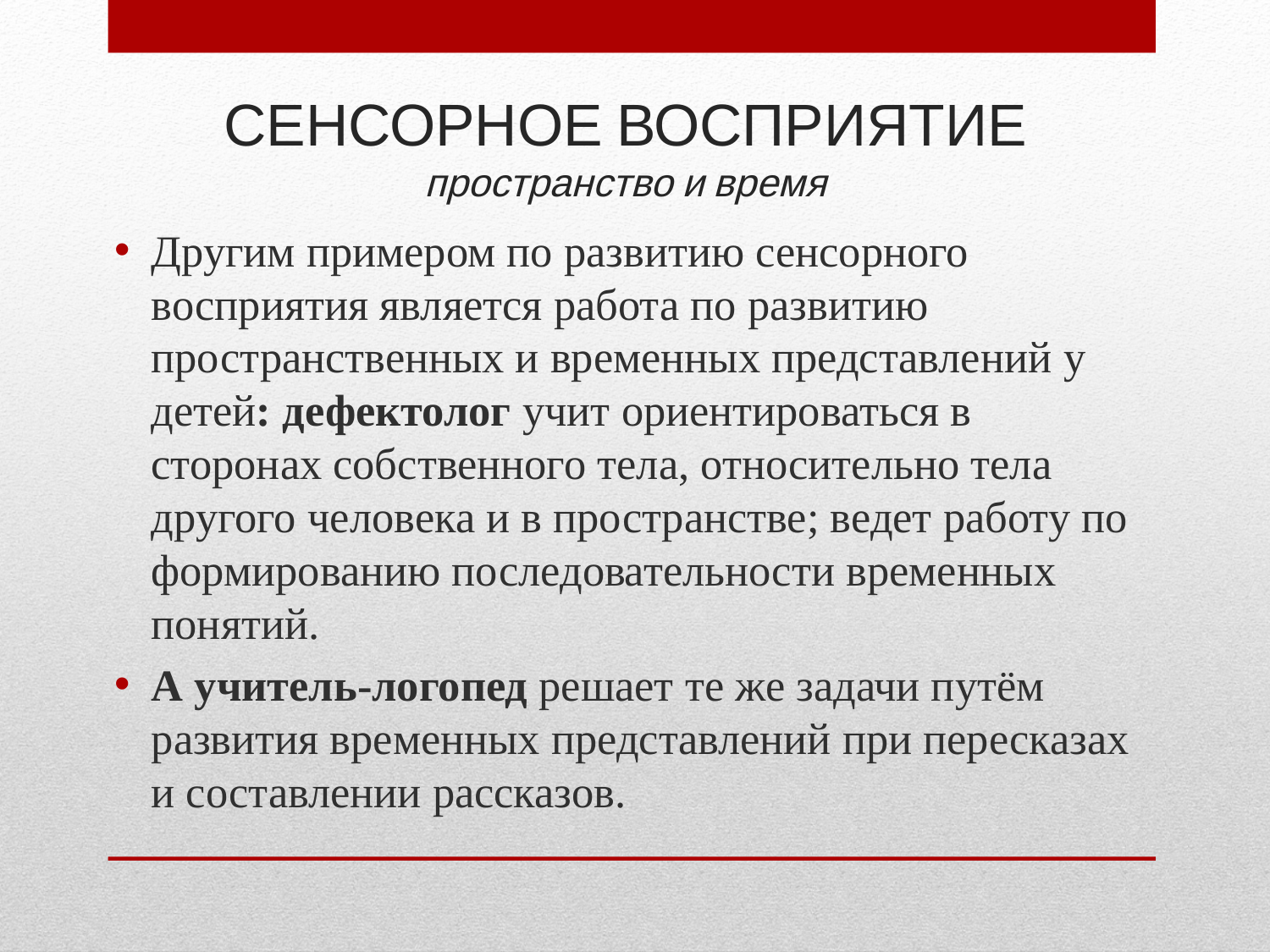

# СЕНСОРНОЕ ВОСПРИЯТИЕ пространство и время
Другим примером по развитию сенсорного восприятия является работа по развитию пространственных и временных представлений у детей: дефектолог учит ориентироваться в сторонах собственного тела, относительно тела другого человека и в пространстве; ведет работу по формированию последовательности временных понятий.
А учитель-логопед решает те же задачи путём развития временных представлений при пересказах и составлении рассказов.